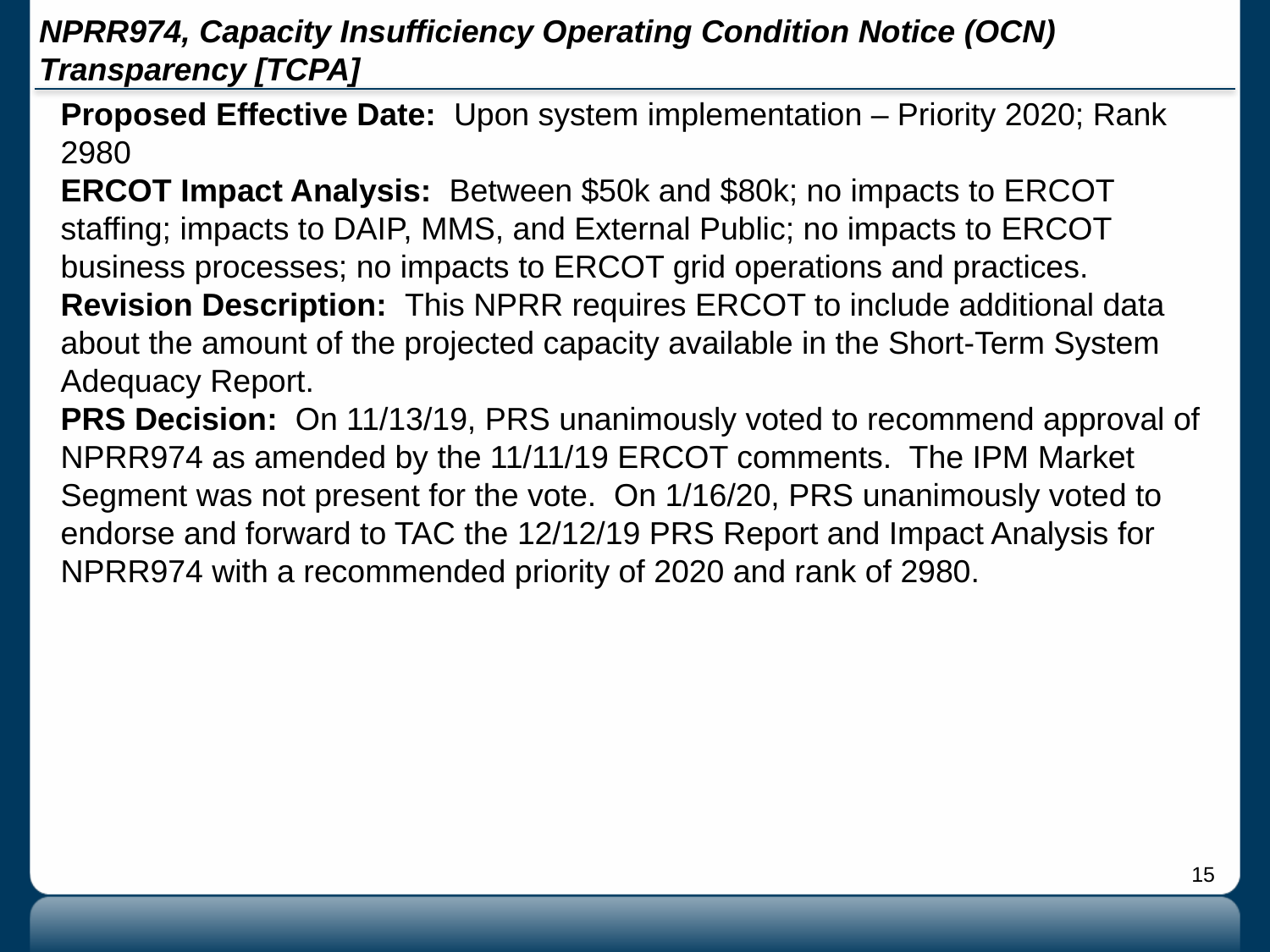

# NPRR974, Capacity Insufficiency Operating Condition Notice (OCN) Transparency [TCPA]
Proposed Effective Date:  Upon system implementation – Priority 2020; Rank 2980
ERCOT Impact Analysis:  Between $50k and $80k; no impacts to ERCOT staffing; impacts to DAIP, MMS, and External Public; no impacts to ERCOT business processes; no impacts to ERCOT grid operations and practices.
Revision Description:  This NPRR requires ERCOT to include additional data about the amount of the projected capacity available in the Short-Term System Adequacy Report.
PRS Decision:  On 11/13/19, PRS unanimously voted to recommend approval of NPRR974 as amended by the 11/11/19 ERCOT comments.  The IPM Market Segment was not present for the vote.  On 1/16/20, PRS unanimously voted to endorse and forward to TAC the 12/12/19 PRS Report and Impact Analysis for NPRR974 with a recommended priority of 2020 and rank of 2980.